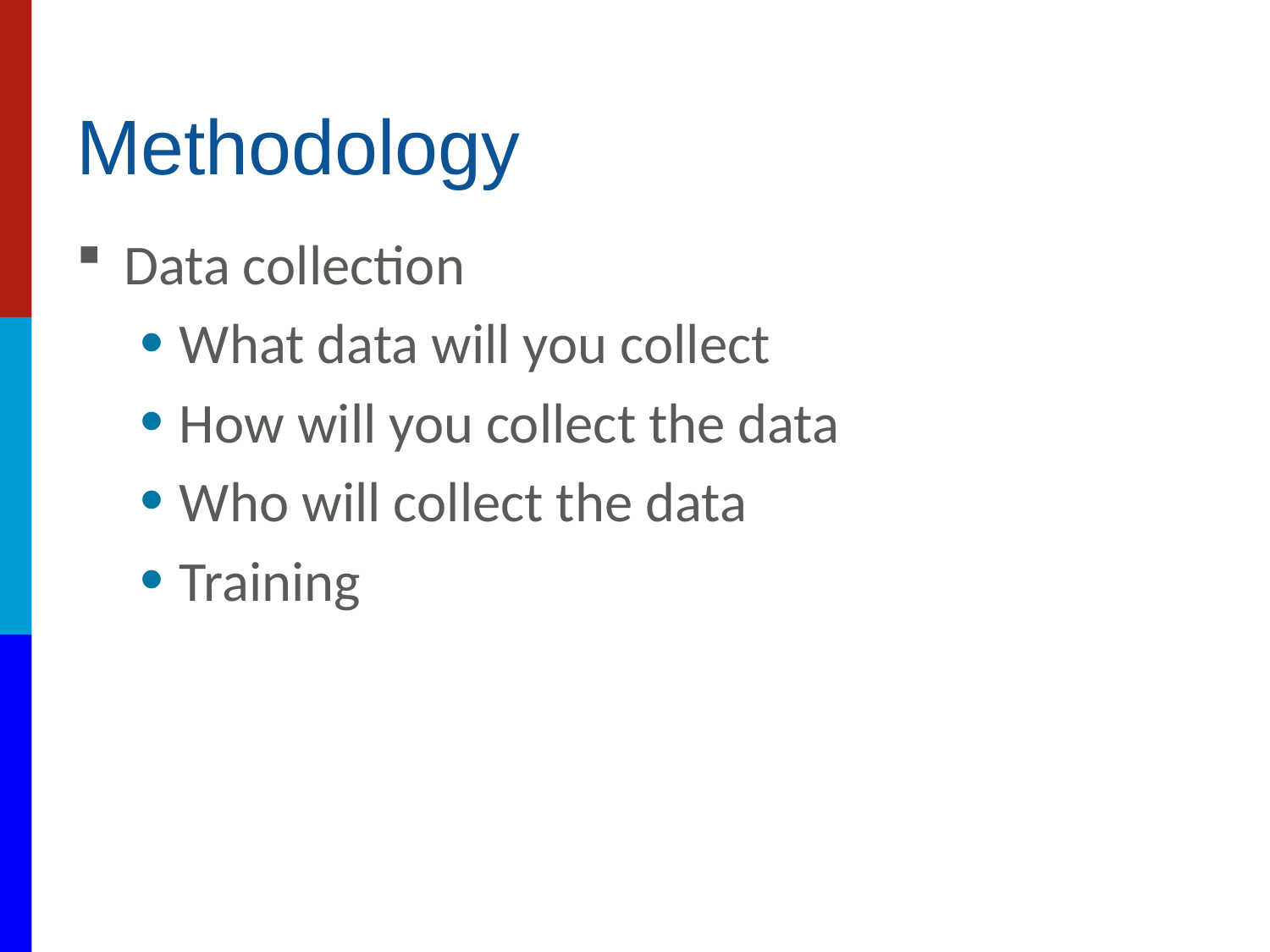

# Methodology
Data collection
What data will you collect
How will you collect the data
Who will collect the data
Training